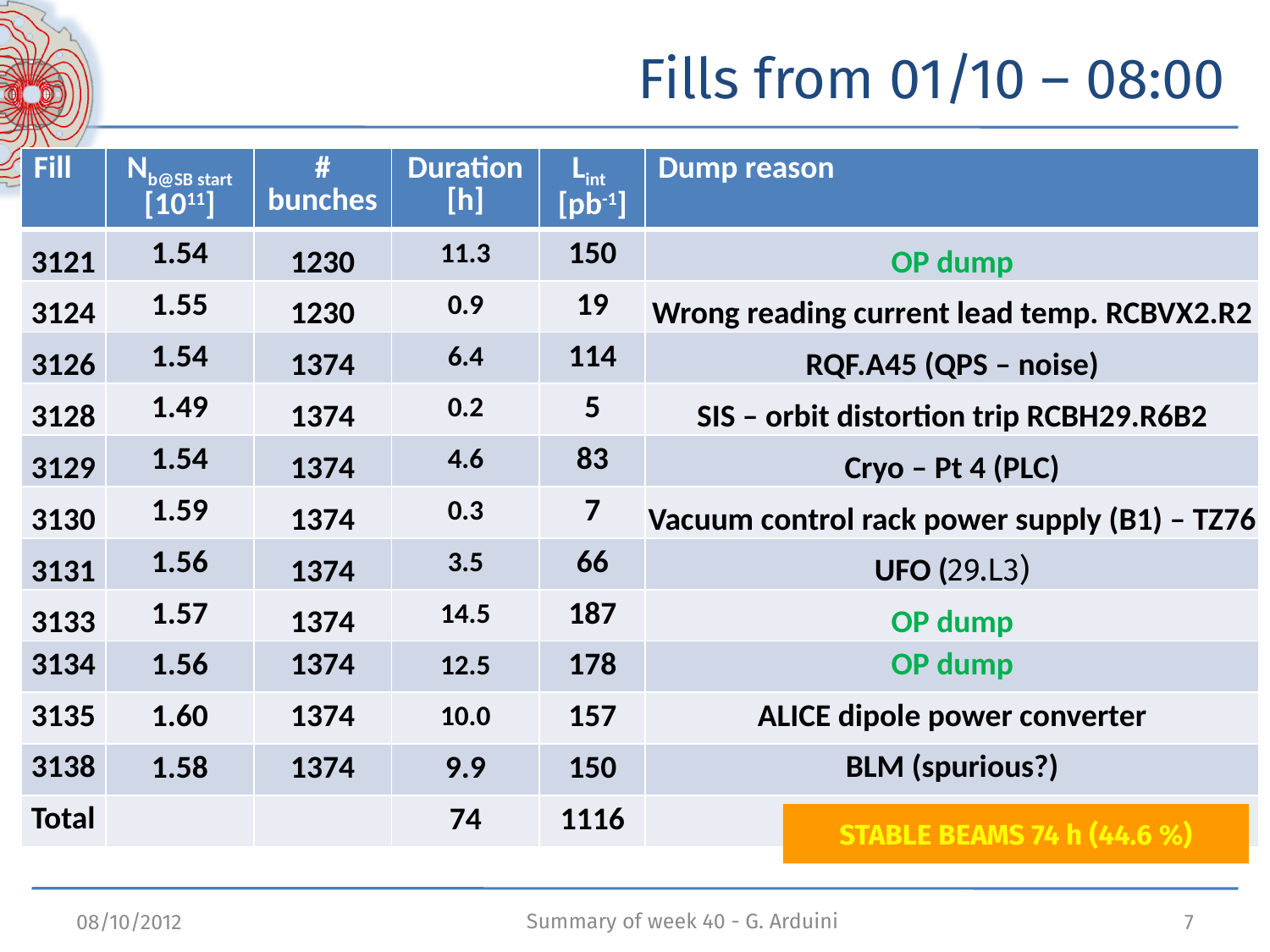

# Fills from 01/10 – 08:00
| Fill | Nb@SB start [1011] | # bunches | Duration [h] | Lint [pb-1] | Dump reason |
| --- | --- | --- | --- | --- | --- |
| 3121 | 1.54 | 1230 | 11.3 | 150 | OP dump |
| 3124 | 1.55 | 1230 | 0.9 | 19 | Wrong reading current lead temp. RCBVX2.R2 |
| 3126 | 1.54 | 1374 | 6.4 | 114 | RQF.A45 (QPS – noise) |
| 3128 | 1.49 | 1374 | 0.2 | 5 | SIS – orbit distortion trip RCBH29.R6B2 |
| 3129 | 1.54 | 1374 | 4.6 | 83 | Cryo – Pt 4 (PLC) |
| 3130 | 1.59 | 1374 | 0.3 | 7 | Vacuum control rack power supply (B1) – TZ76 |
| 3131 | 1.56 | 1374 | 3.5 | 66 | UFO (29.L3) |
| 3133 | 1.57 | 1374 | 14.5 | 187 | OP dump |
| 3134 | 1.56 | 1374 | 12.5 | 178 | OP dump |
| 3135 | 1.60 | 1374 | 10.0 | 157 | ALICE dipole power converter |
| 3138 | 1.58 | 1374 | 9.9 | 150 | BLM (spurious?) |
| Total |  |  | 74 | 1116 |  |
STABLE BEAMS 74 h (44.6 %)
08/10/2012
7
Summary of week 40 - G. Arduini